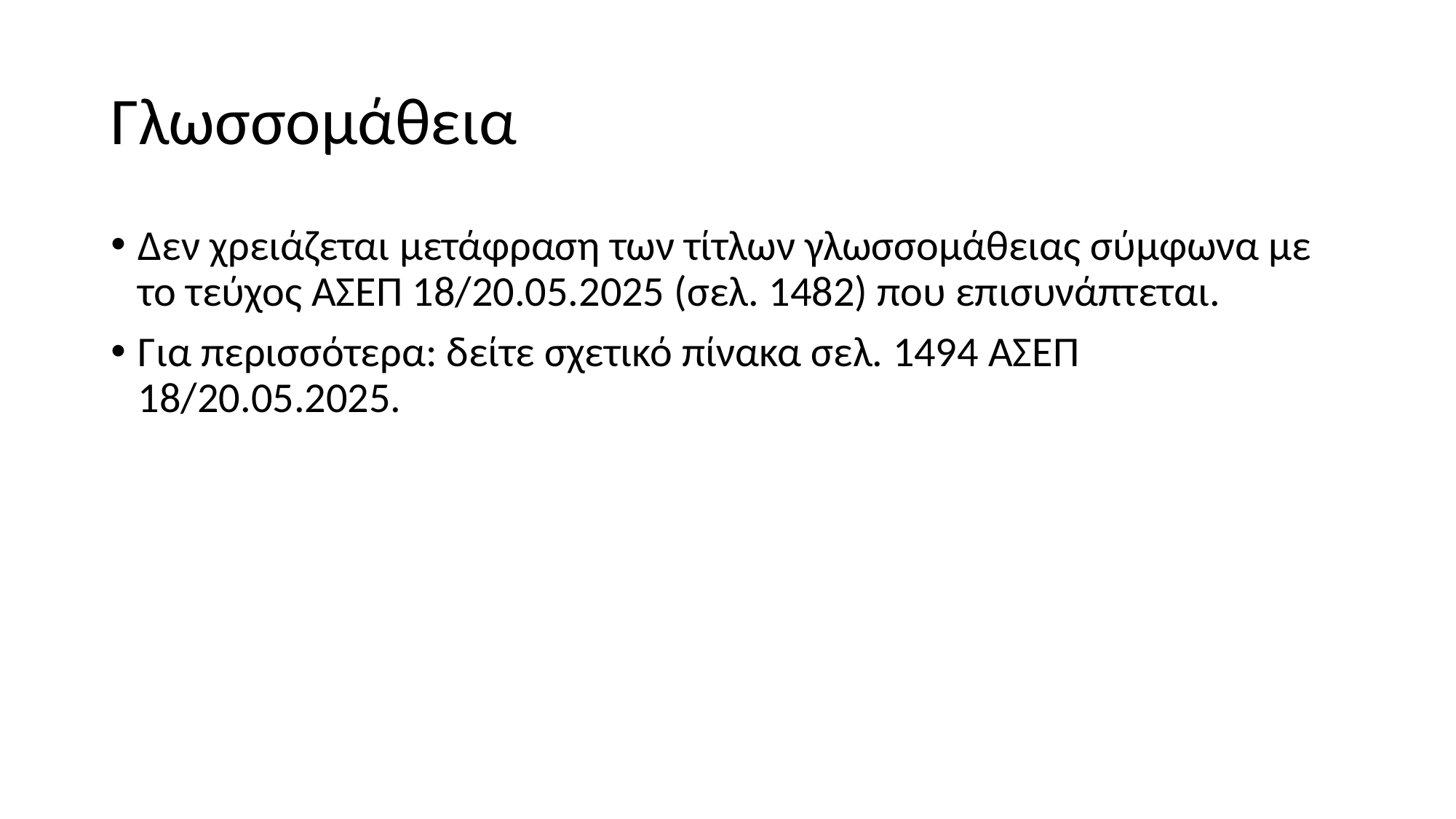

# Γλωσσομάθεια
Δεν χρειάζεται μετάφραση των τίτλων γλωσσομάθειας σύμφωνα με το τεύχος ΑΣΕΠ 18/20.05.2025 (σελ. 1482) που επισυνάπτεται.
Για περισσότερα: δείτε σχετικό πίνακα σελ. 1494 ΑΣΕΠ 18/20.05.2025.